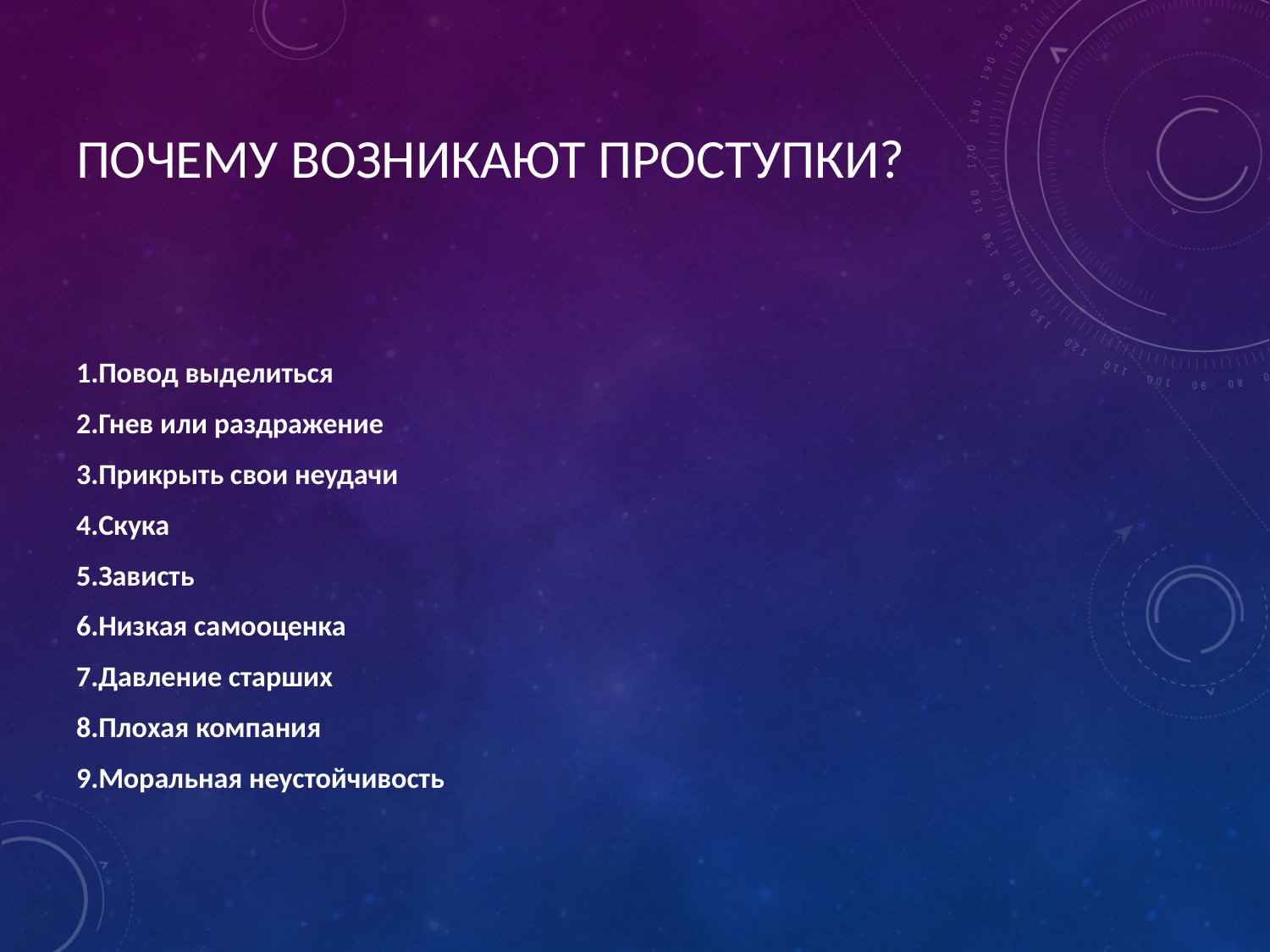

# Почему возникают проступки?

1.Повод выделиться
2.Гнев или раздражение
3.Прикрыть свои неудачи
4.Скука
5.Зависть
6.Низкая самооценка
7.Давление старших
8.Плохая компания
9.Моральная неустойчивость